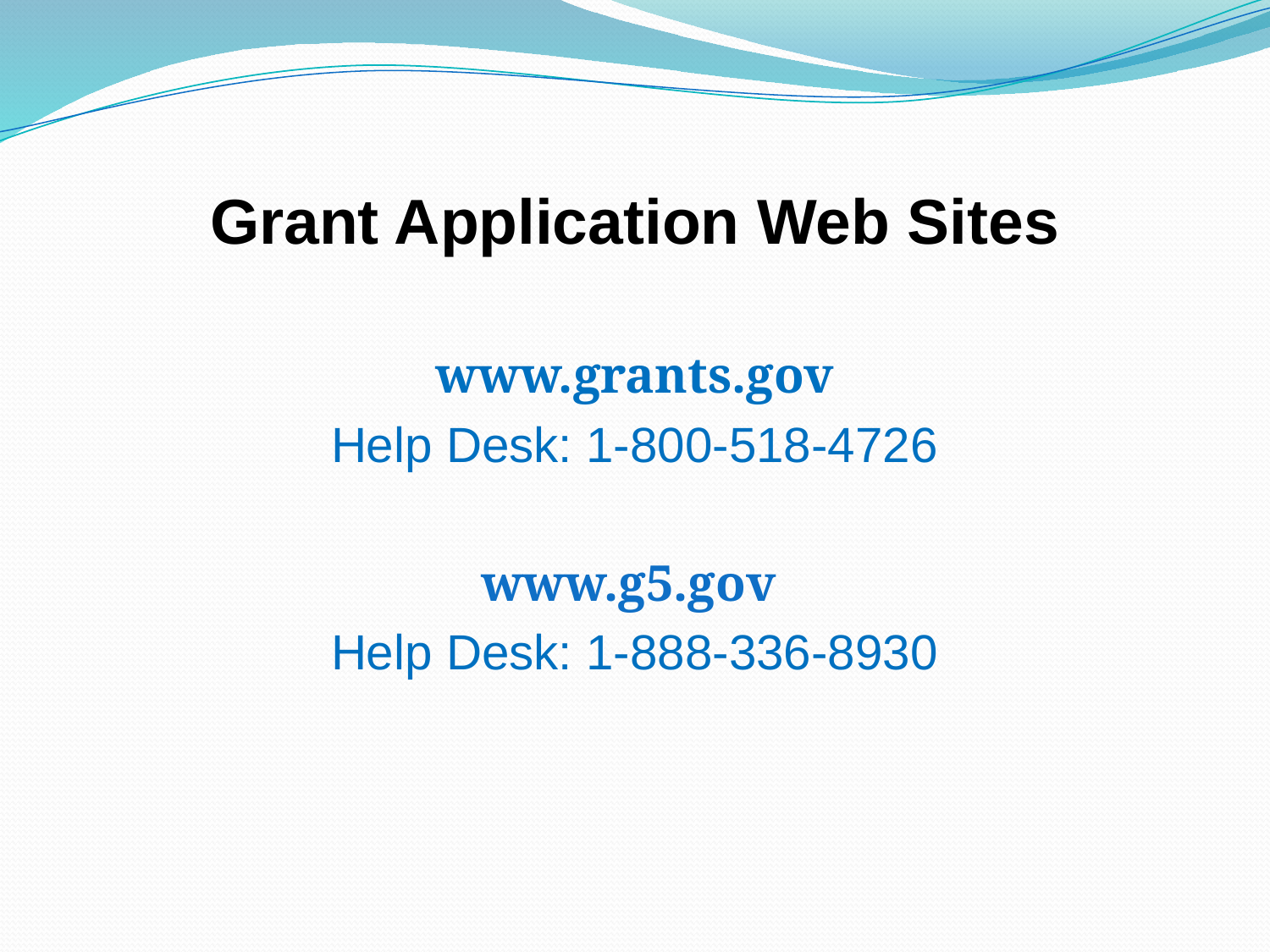

# Grant Application Web Sites

www.grants.gov
Help Desk: 1-800-518-4726

www.g5.gov
Help Desk: 1-888-336-8930